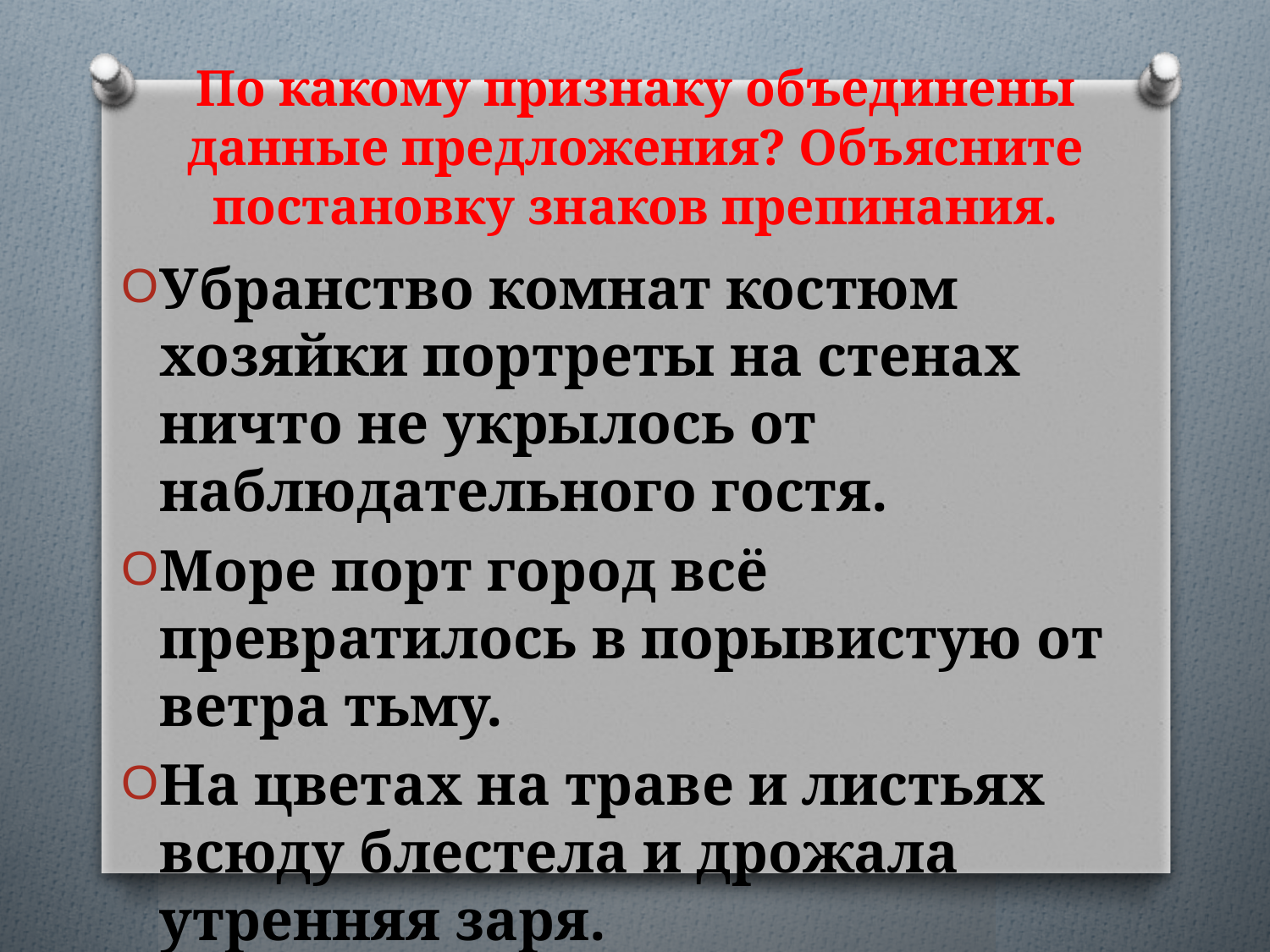

# По какому признаку объединены данные предложения? Объясните постановку знаков препинания.
Убранство комнат костюм хозяйки портреты на стенах ничто не укрылось от наблюдательного гостя.
Море порт город всё превратилось в порывистую от ветра тьму.
На цветах на траве и листьях всюду блестела и дрожала утренняя заря.